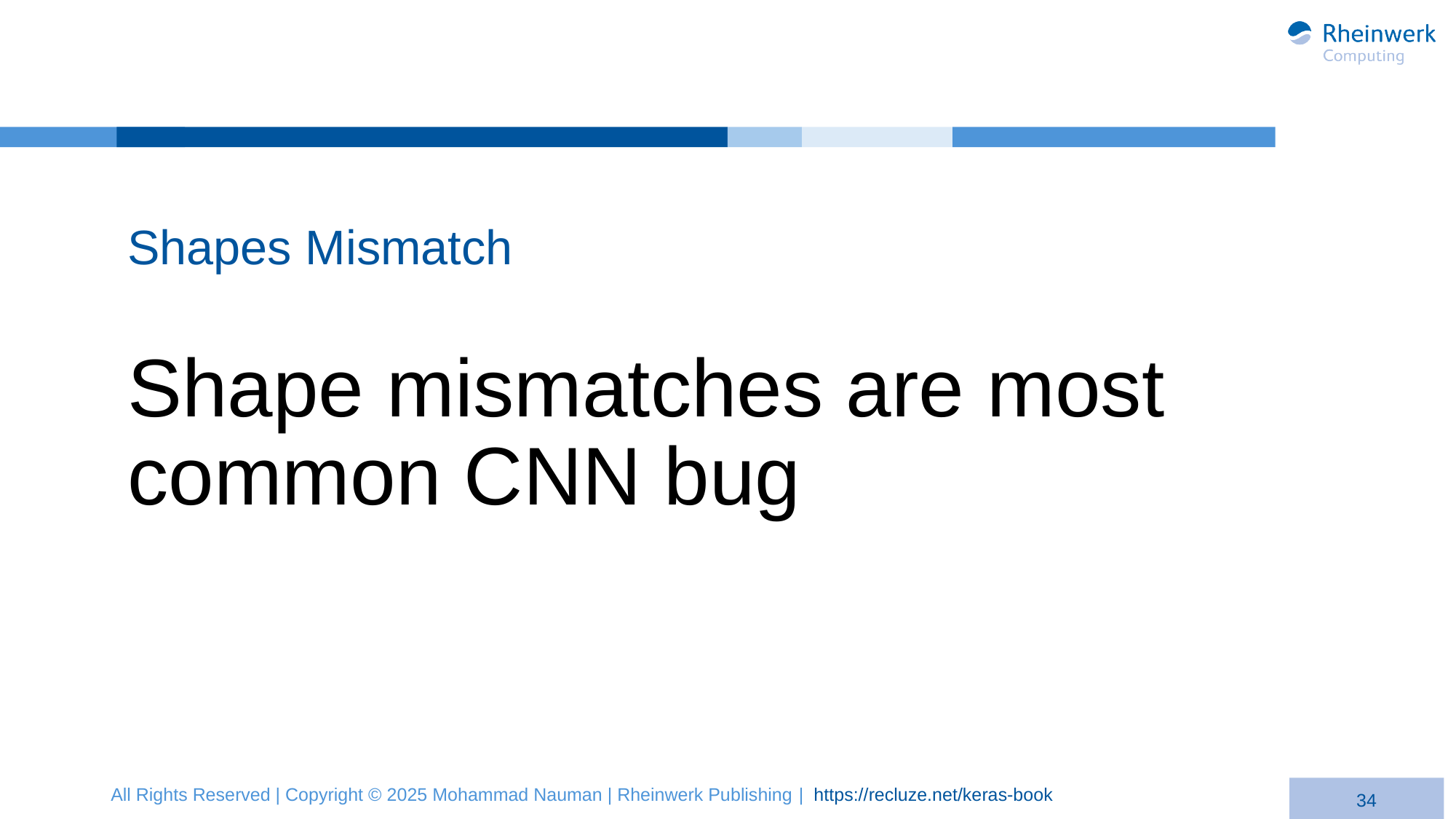

Shapes Mismatch
# Shape mismatches are most common CNN bug